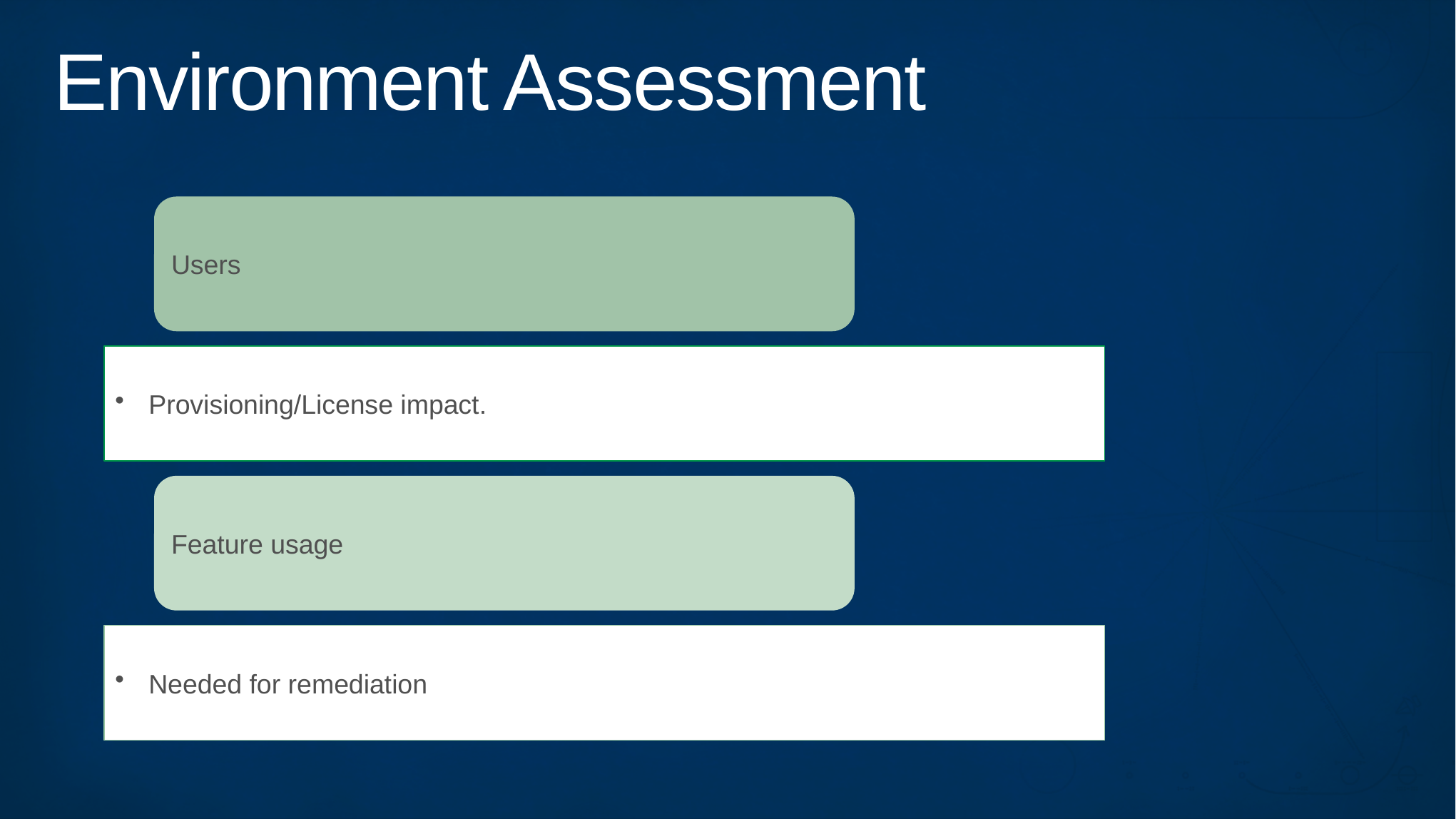

# Environment Assessment
Users
Provisioning/License impact.
Feature usage
Needed for remediation